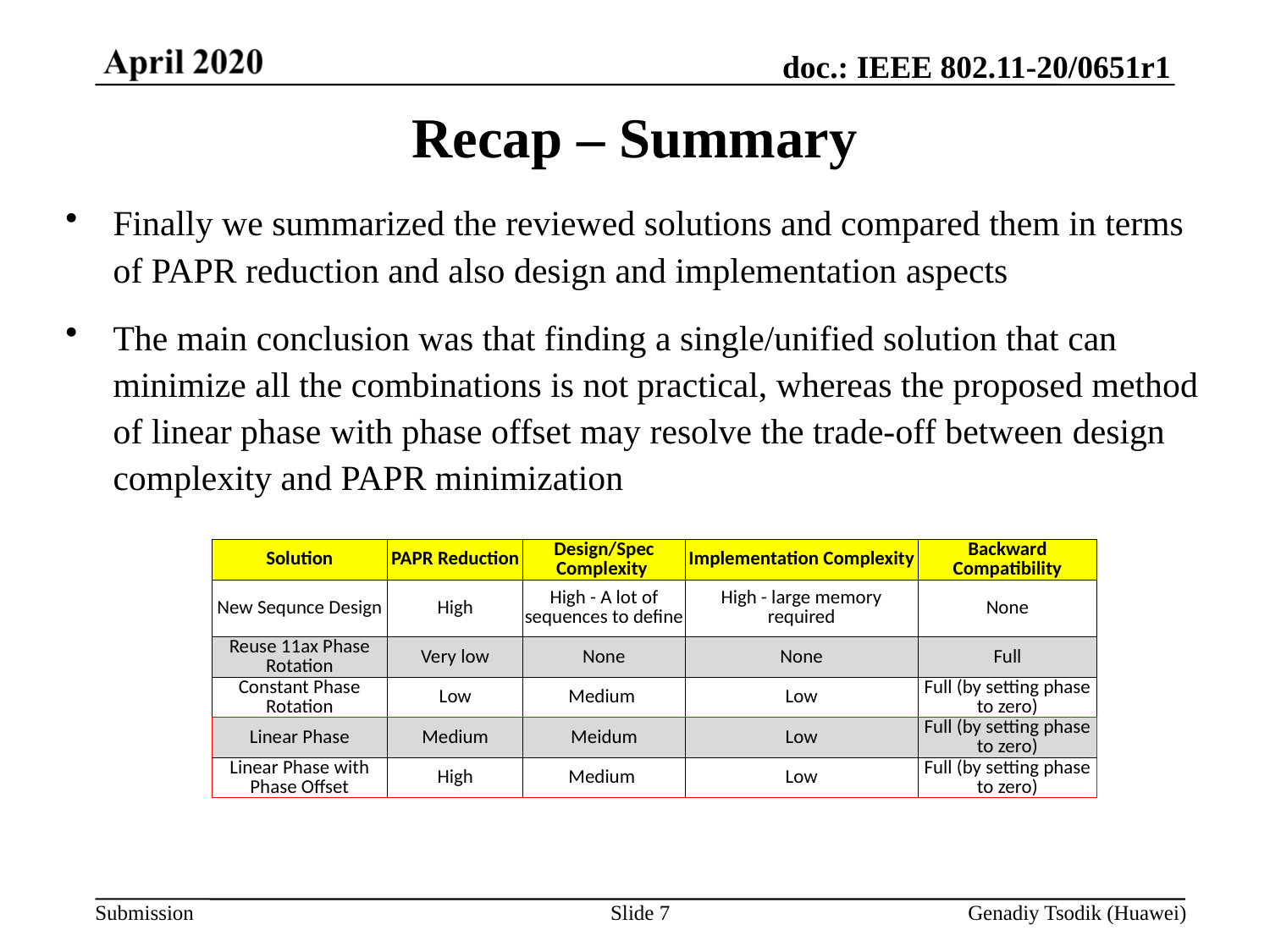

# Recap – Summary
Finally we summarized the reviewed solutions and compared them in terms of PAPR reduction and also design and implementation aspects
The main conclusion was that finding a single/unified solution that can minimize all the combinations is not practical, whereas the proposed method of linear phase with phase offset may resolve the trade-off between design complexity and PAPR minimization
| Solution | PAPR Reduction | Design/Spec Complexity | Implementation Complexity | Backward Compatibility |
| --- | --- | --- | --- | --- |
| New Sequnce Design | High | High - A lot of sequences to define | High - large memory required | None |
| Reuse 11ax Phase Rotation | Very low | None | None | Full |
| Constant Phase Rotation | Low | Medium | Low | Full (by setting phase to zero) |
| Linear Phase | Medium | Meidum | Low | Full (by setting phase to zero) |
| Linear Phase with Phase Offset | High | Medium | Low | Full (by setting phase to zero) |
Slide 7
Genadiy Tsodik (Huawei)